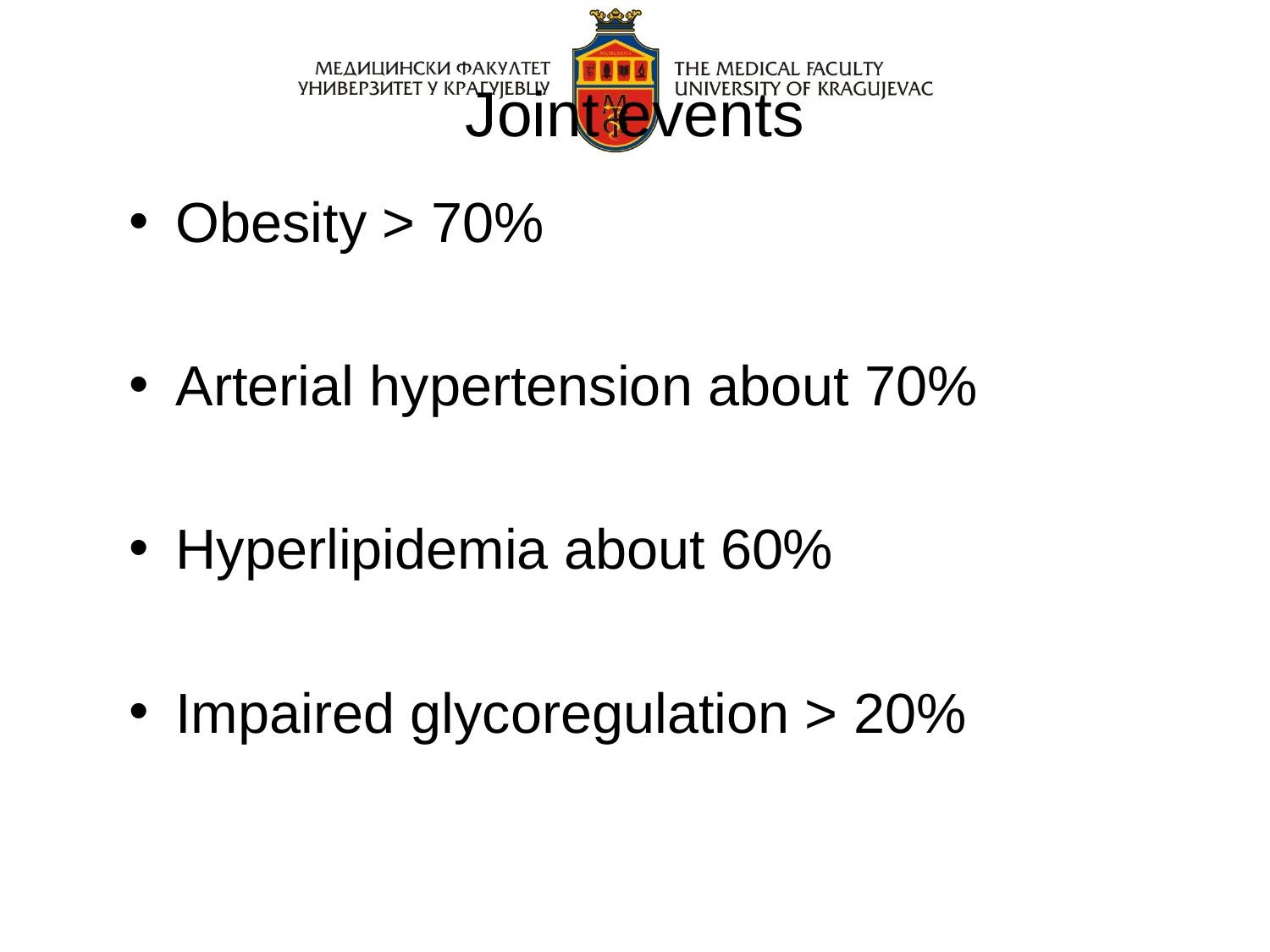

Joint events
Obesity > 70%

Arterial hypertension about 70%

Hyperlipidemia about 60%

Impaired glycoregulation > 20%